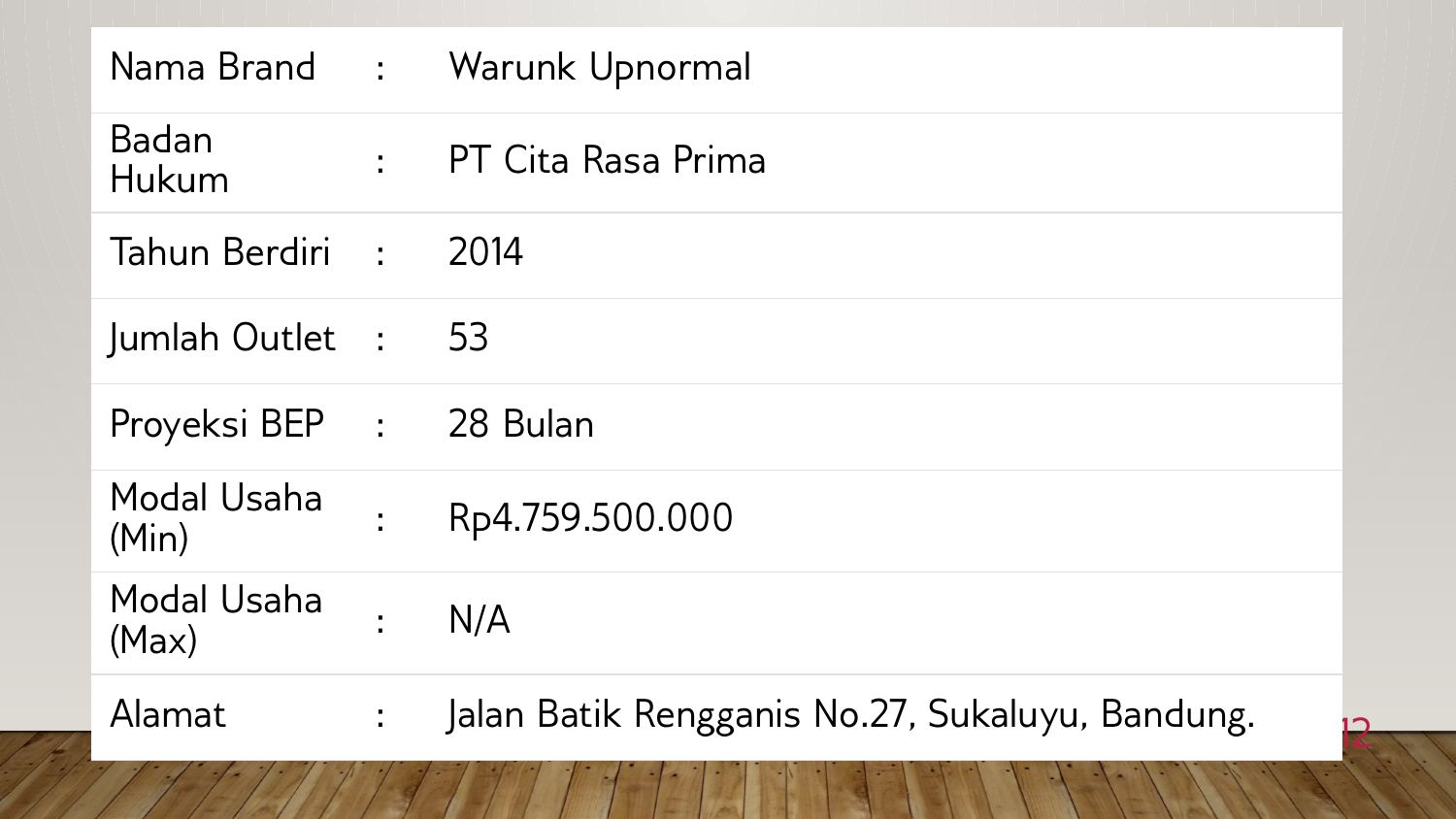

| Nama Brand | : | Warunk Upnormal |
| --- | --- | --- |
| Badan Hukum | : | PT Cita Rasa Prima |
| Tahun Berdiri | : | 2014 |
| Jumlah Outlet | : | 53 |
| Proyeksi BEP | : | 28 Bulan |
| Modal Usaha (Min) | : | Rp4.759.500.000 |
| Modal Usaha (Max) | : | N/A |
| Alamat | : | Jalan Batik Rengganis No.27, Sukaluyu, Bandung. |

12